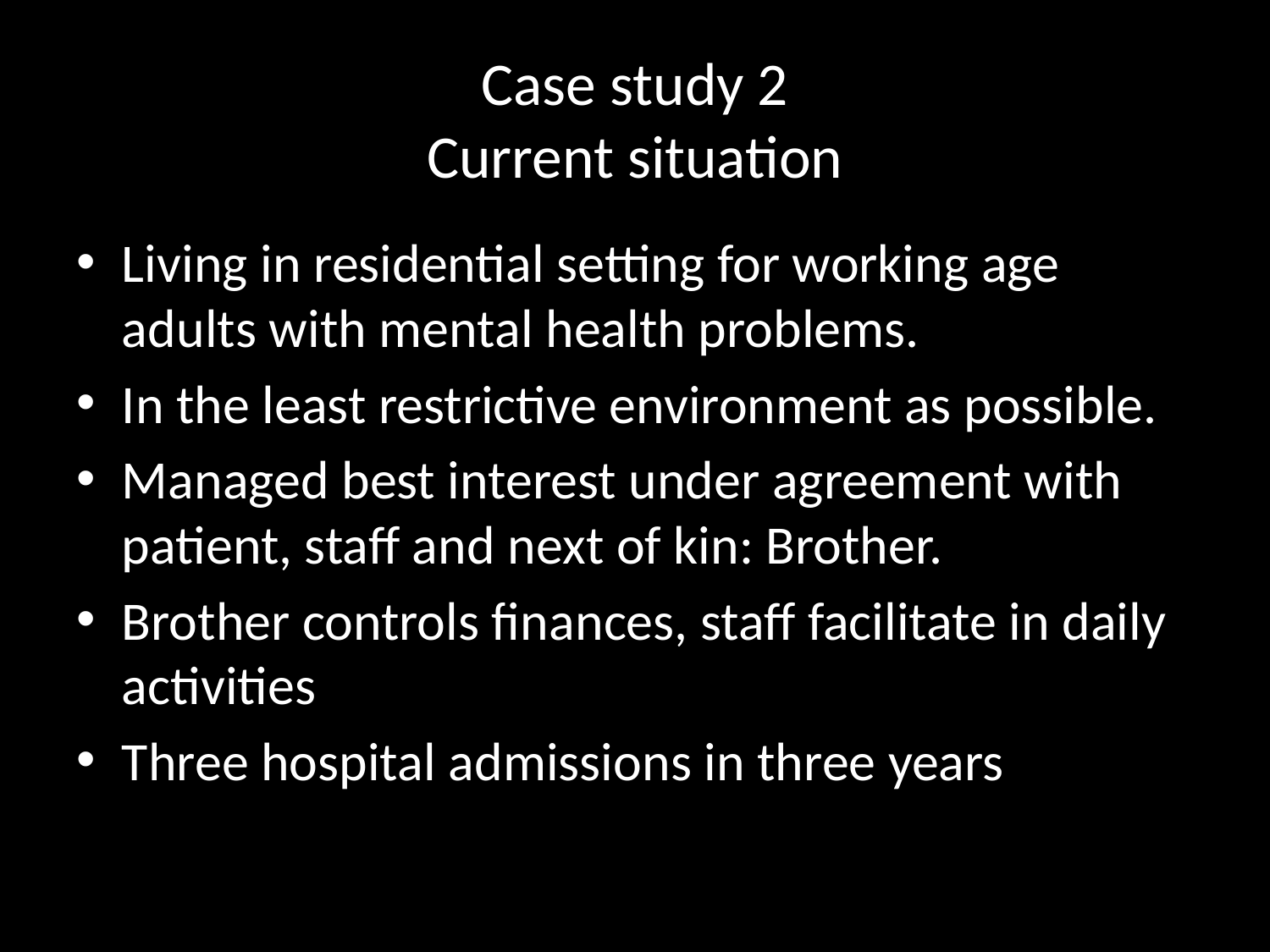

# Case study 2 Current situation
Living in residential setting for working age adults with mental health problems.
In the least restrictive environment as possible.
Managed best interest under agreement with patient, staff and next of kin: Brother.
Brother controls finances, staff facilitate in daily activities
Three hospital admissions in three years